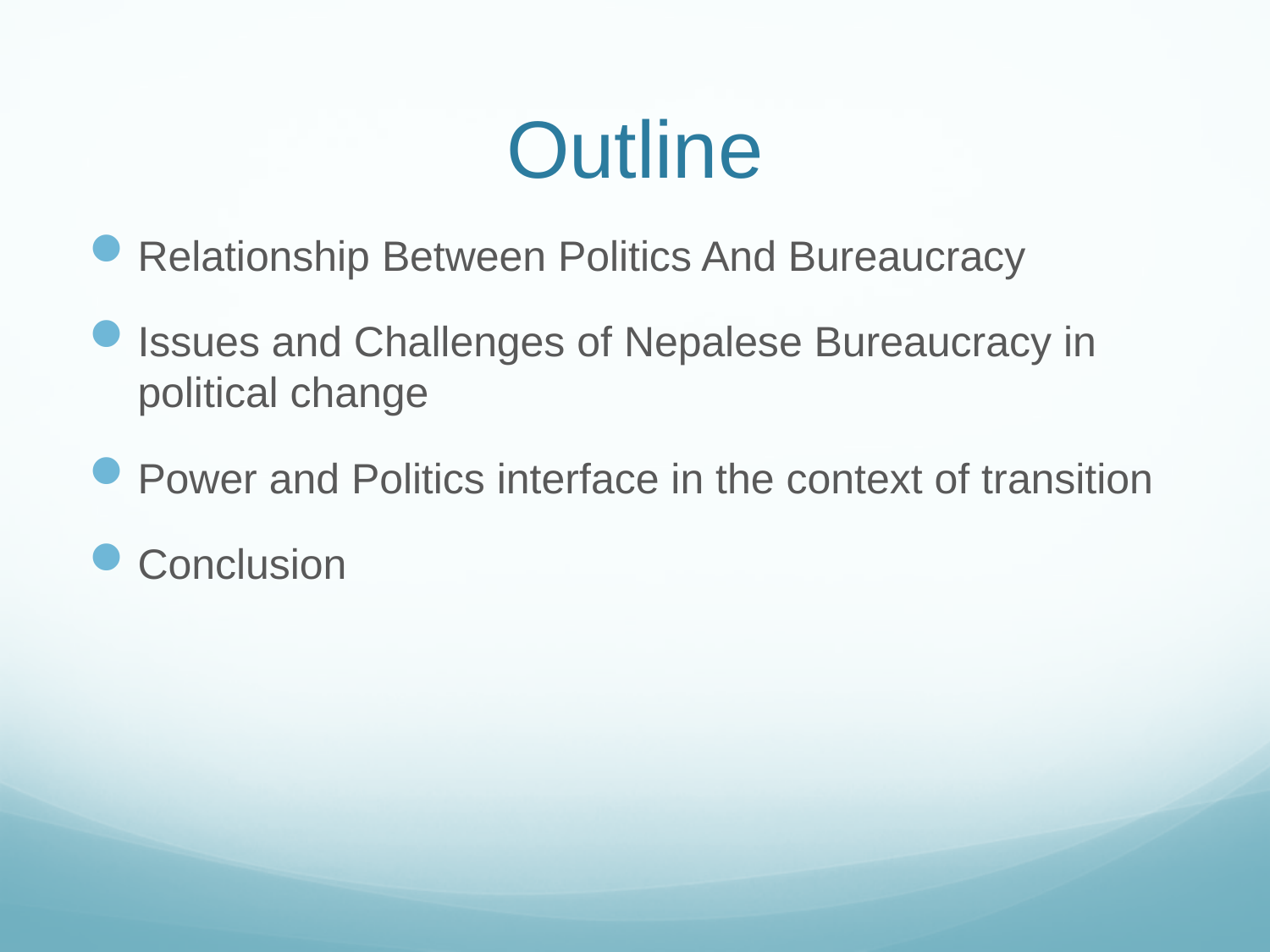

# Outline
Relationship Between Politics And Bureaucracy
Issues and Challenges of Nepalese Bureaucracy in political change
Power and Politics interface in the context of transition
Conclusion